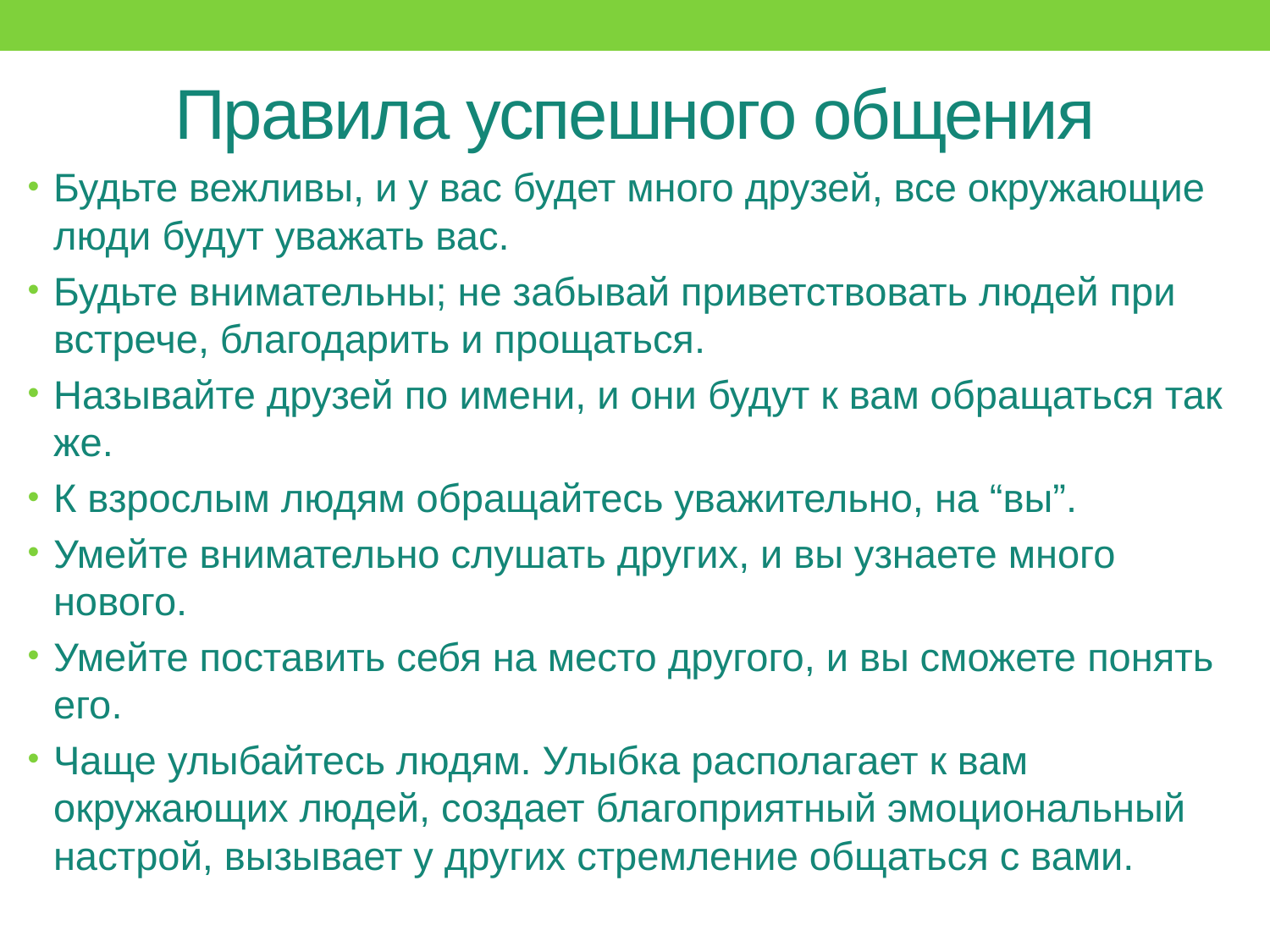

# Правила успешного общения
Будьте вежливы, и у вас будет много друзей, все окружающие люди будут уважать вас.
Будьте внимательны; не забывай приветствовать людей при встрече, благодарить и прощаться.
Называйте друзей по имени, и они будут к вам обращаться так же.
К взрослым людям обращайтесь уважительно, на “вы”.
Умейте внимательно слушать других, и вы узнаете много нового.
Умейте поставить себя на место другого, и вы сможете понять его.
Чаще улыбайтесь людям. Улыбка располагает к вам окружающих людей, создает благоприятный эмоциональный настрой, вызывает у других стремление общаться с вами.